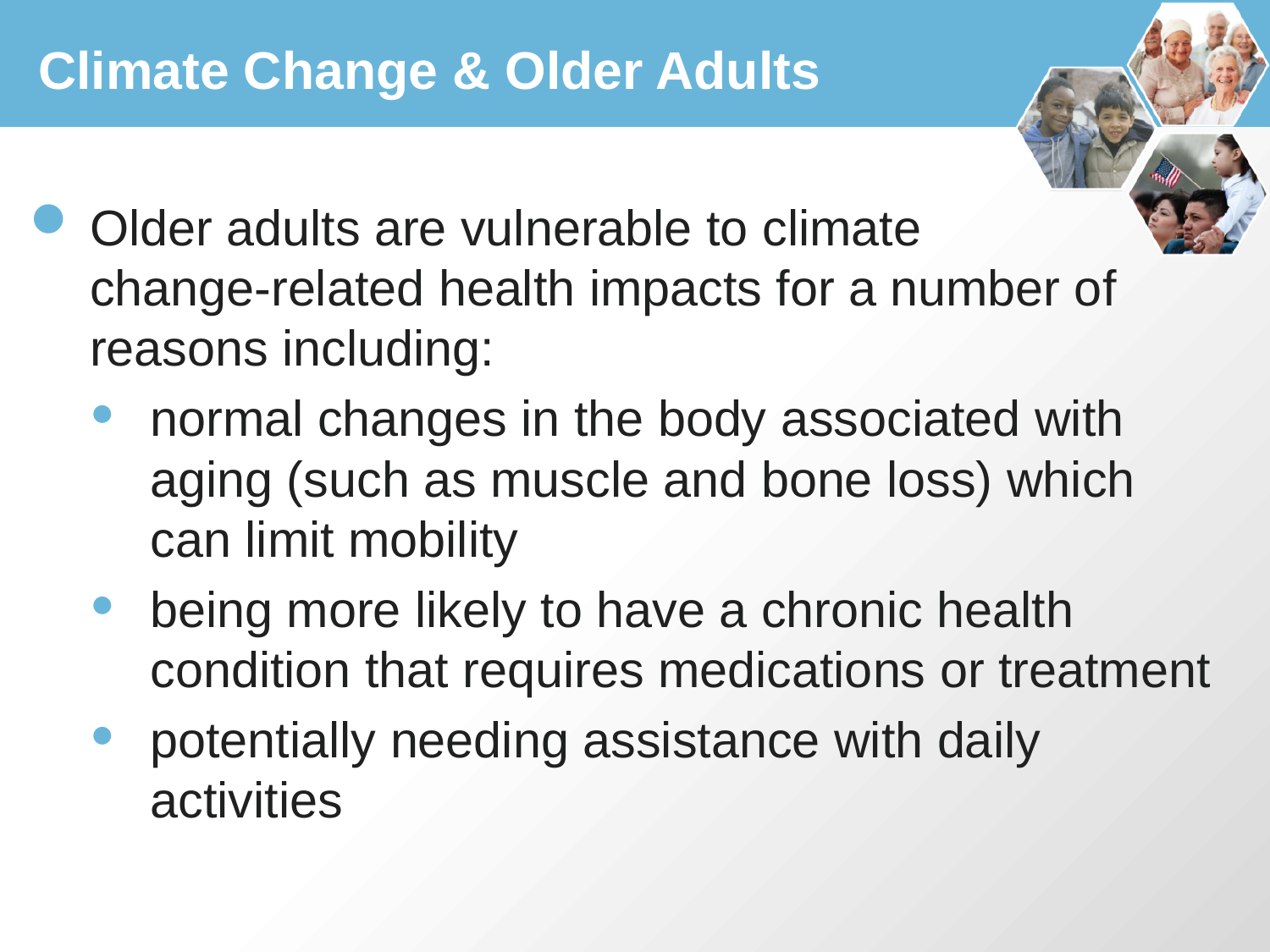

Climate Change & Older Adults
Older adults are vulnerable to climate
change-related health impacts for a number of reasons including:
normal changes in the body associated with aging (such as muscle and bone loss) which can limit mobility
being more likely to have a chronic health condition that requires medications or treatment
potentially needing assistance with daily activities